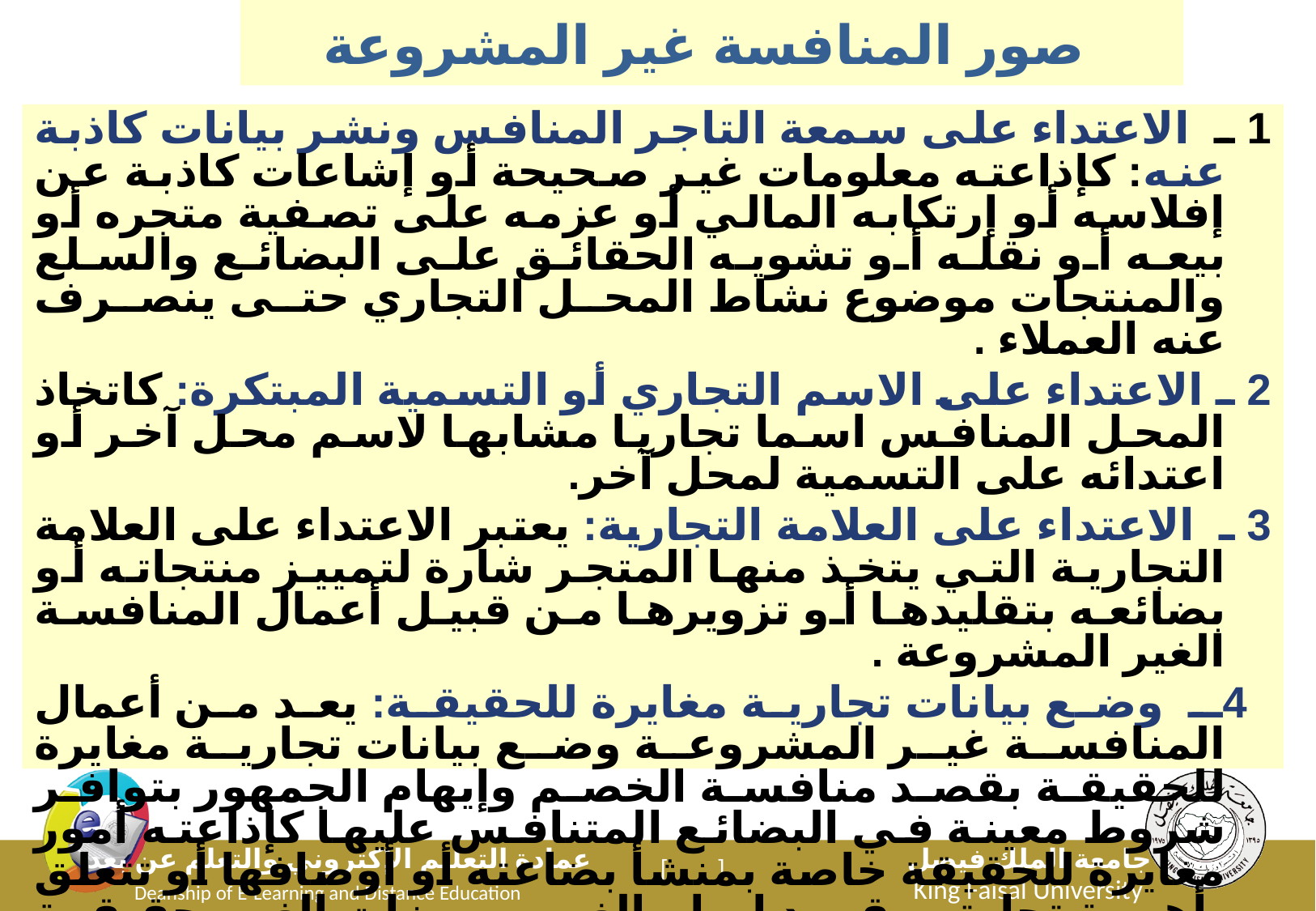

صور المنافسة غير المشروعة
	1 ـ  الاعتداء على سمعة التاجر المنافس ونشر بيانات كاذبة عنه: كإذاعته معلومات غير صحيحة أو إشاعات كاذبة عن إفلاسه أو إرتكابه المالي أو عزمه على تصفية متجره أو بيعه أو نقله أو تشويه الحقائق على البضائع والسلع والمنتجات موضوع نشاط المحل التجاري حتى ينصرف عنه العملاء .
	2 ـ الاعتداء على الاسم التجاري أو التسمية المبتكرة: كاتخاذ المحل المنافس اسما تجاريا مشابها لاسم محل آخر أو اعتدائه على التسمية لمحل آخر.
	3 ـ  الاعتداء على العلامة التجارية: يعتبر الاعتداء على العلامة التجارية التي يتخذ منها المتجر شارة لتمييز منتجاته أو بضائعه بتقليدها أو تزويرها من قبيل أعمال المنافسة الغير المشروعة .
	  4ـ  وضع بيانات تجارية مغايرة للحقيقة: يعد من أعمال المنافسة غير المشروعة وضع بيانات تجارية مغايرة للحقيقة بقصد منافسة الخصم وإيهام الجمهور بتوافر شروط معينة في البضائع المتنافس عليها كإذاعته أمور مغايرة للحقيقة خاصة بمنشأ بضاعته أو أوصافها أو تتعلق بأهمية تجارته بقصد إيهام الغير بمميزات الغير حقيقية ككون المتجر على غير الحقيقة حائز لمرتبه أو شهادة أو مكافأة بقصد انتزاع عملاء تاجر آخر ينافسه .